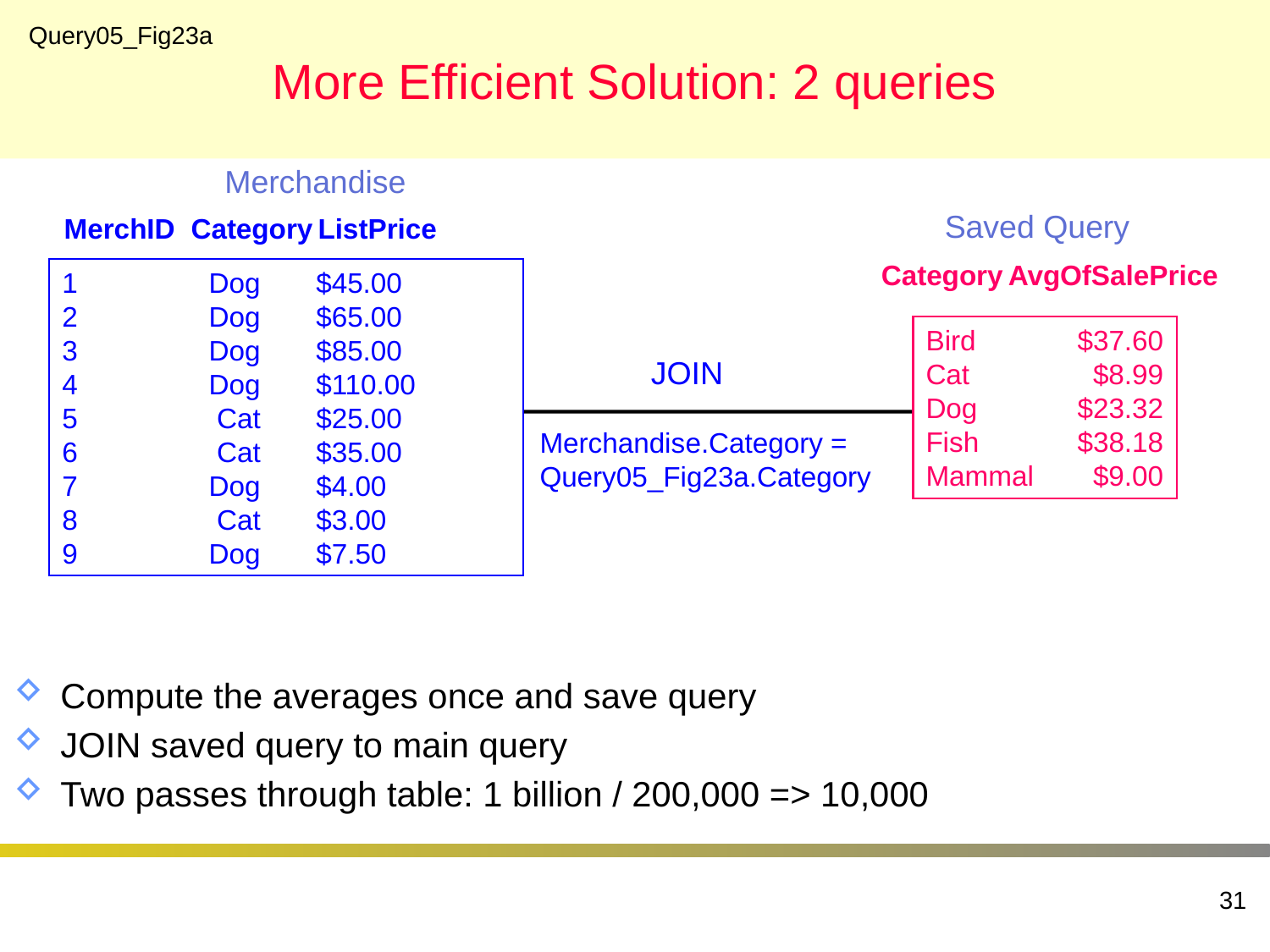

# More Efficient Solution: 2 queries
Query05_Fig23a
Merchandise
Saved Query
MerchID	Category	ListPrice
Category	AvgOfSalePrice
1	Dog	$45.00
2	Dog	$65.00
3	Dog	$85.00
4	Dog	$110.00
5	Cat	$25.00
6	Cat	$35.00
7	Dog	$4.00
8	Cat	$3.00
9	Dog	$7.50
Bird	$37.60
Cat	$8.99
Dog	$23.32
Fish	$38.18
Mammal	$9.00
JOIN

Merchandise.Category = Query05_Fig23a.Category
Compute the averages once and save query
JOIN saved query to main query
Two passes through table: 1 billion / 200,000 => 10,000
31